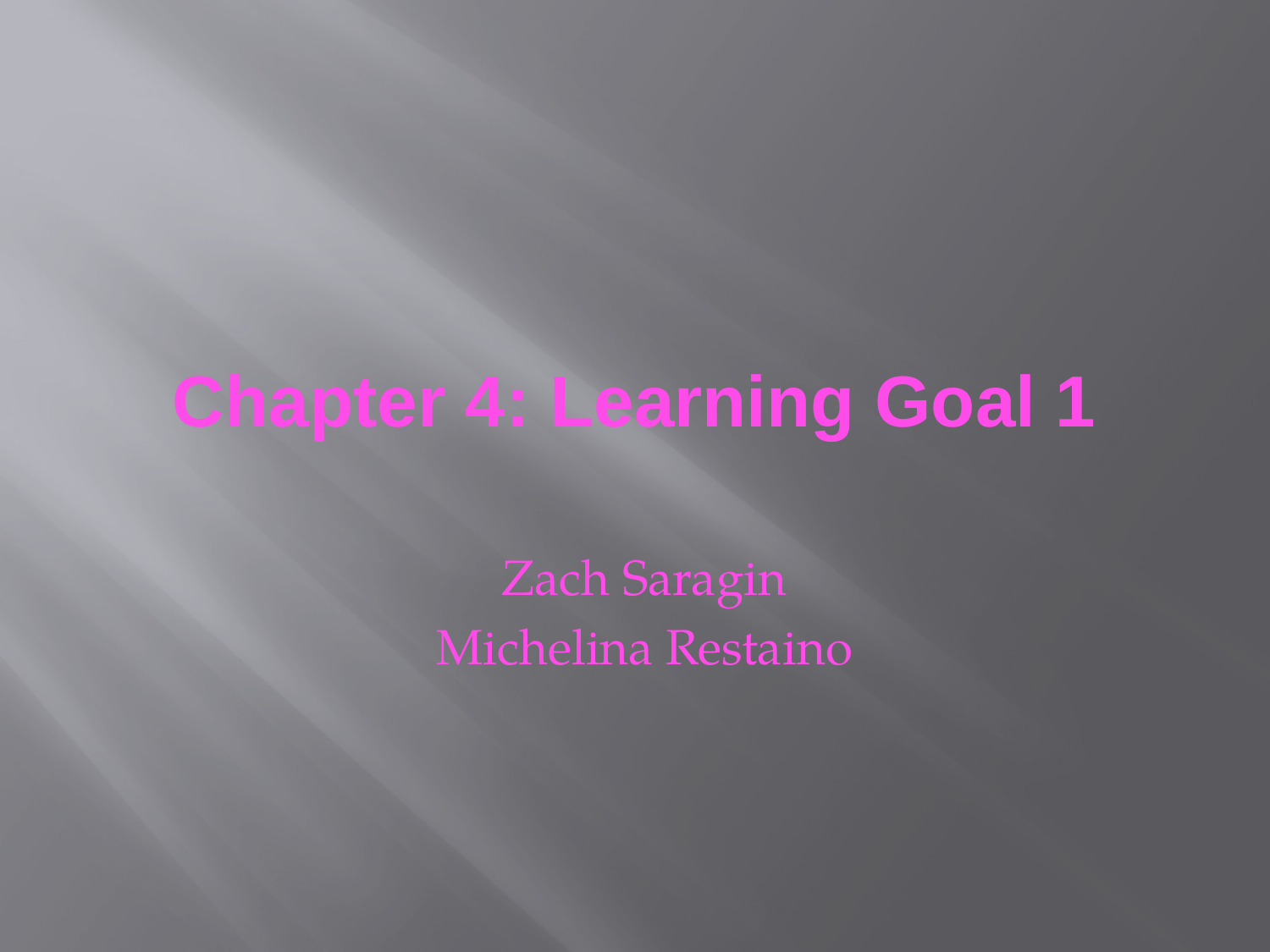

# Chapter 4: Learning Goal 1
Zach Saragin
Michelina Restaino